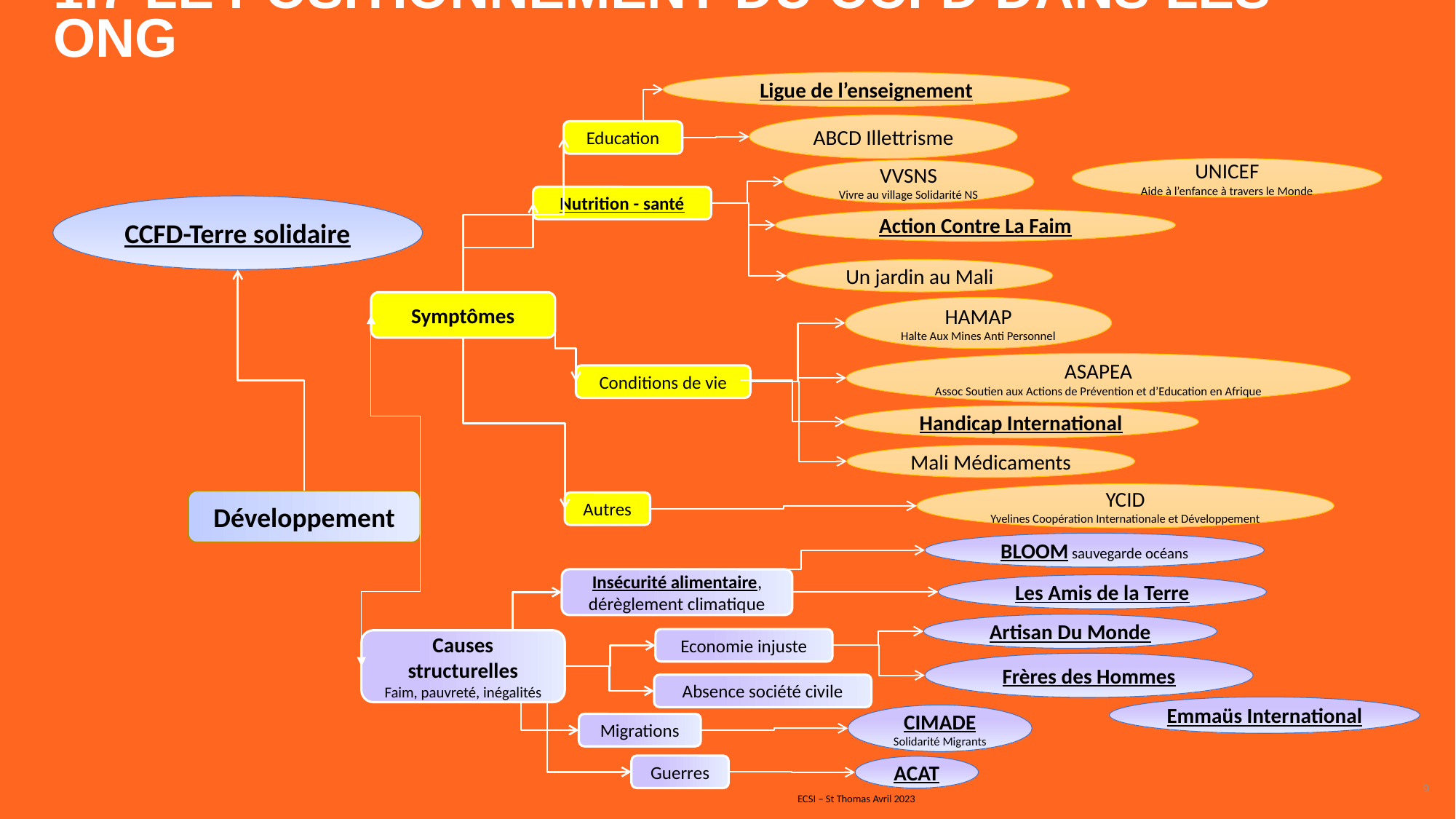

1.7 LE POSITIONNEMENT DU CCFD DANS LES ONG
Ligue de l’enseignement
ABCD Illettrisme
Education
VVSNS
Vivre au village Solidarité NS
Nutrition - santé
CCFD-Terre solidaire
Action Contre La Faim
Un jardin au Mali
Symptômes
HAMAP
Halte Aux Mines Anti Personnel
ASAPEA
Assoc Soutien aux Actions de Prévention et d’Education en Afrique
Conditions de vie
Handicap International
Mali Médicaments
YCID
Yvelines Coopération Internationale et Développement
Autres
BLOOM sauvegarde océans
Insécurité alimentaire, dérèglement climatique
Les Amis de la Terre
Artisan Du Monde
Economie injuste
Causes structurelles
Faim, pauvreté, inégalités
Frères des Hommes
Absence société civile
CIMADE
Solidarité Migrants
Migrations
Guerres
ACAT
Développement
UNICEF
Aide à l’enfance à travers le Monde
Emmaüs International
9
ECSI – St Thomas Avril 2023